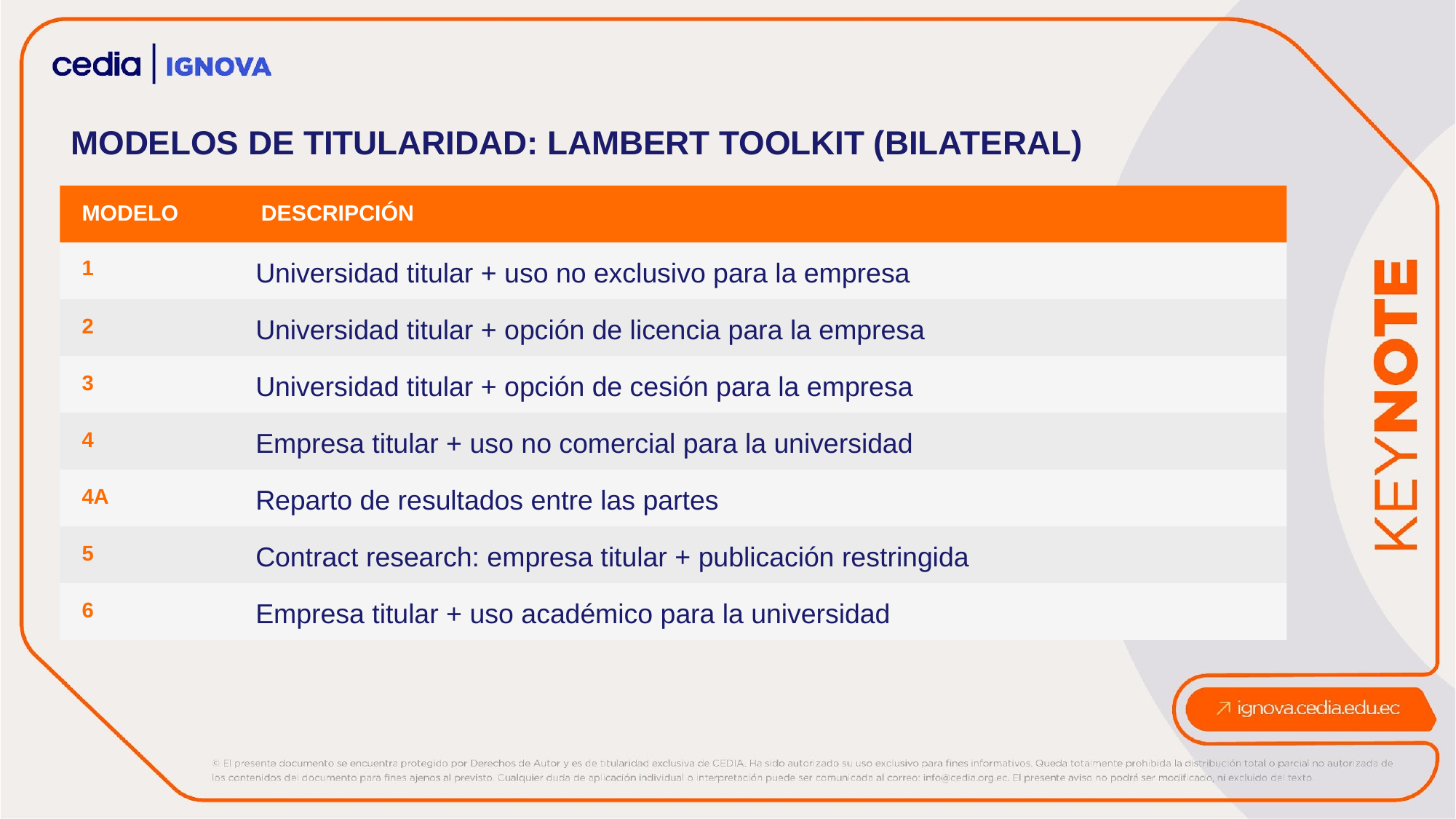

MODELOS DE TITULARIDAD: LAMBERT TOOLKIT (BILATERAL)

MODELO
DESCRIPCIÓN

1
Universidad titular + uso no exclusivo para la empresa

2
Universidad titular + opción de licencia para la empresa

3
Universidad titular + opción de cesión para la empresa

4
Empresa titular + uso no comercial para la universidad

4A
Reparto de resultados entre las partes

5
Contract research: empresa titular + publicación restringida

6
Empresa titular + uso académico para la universidad